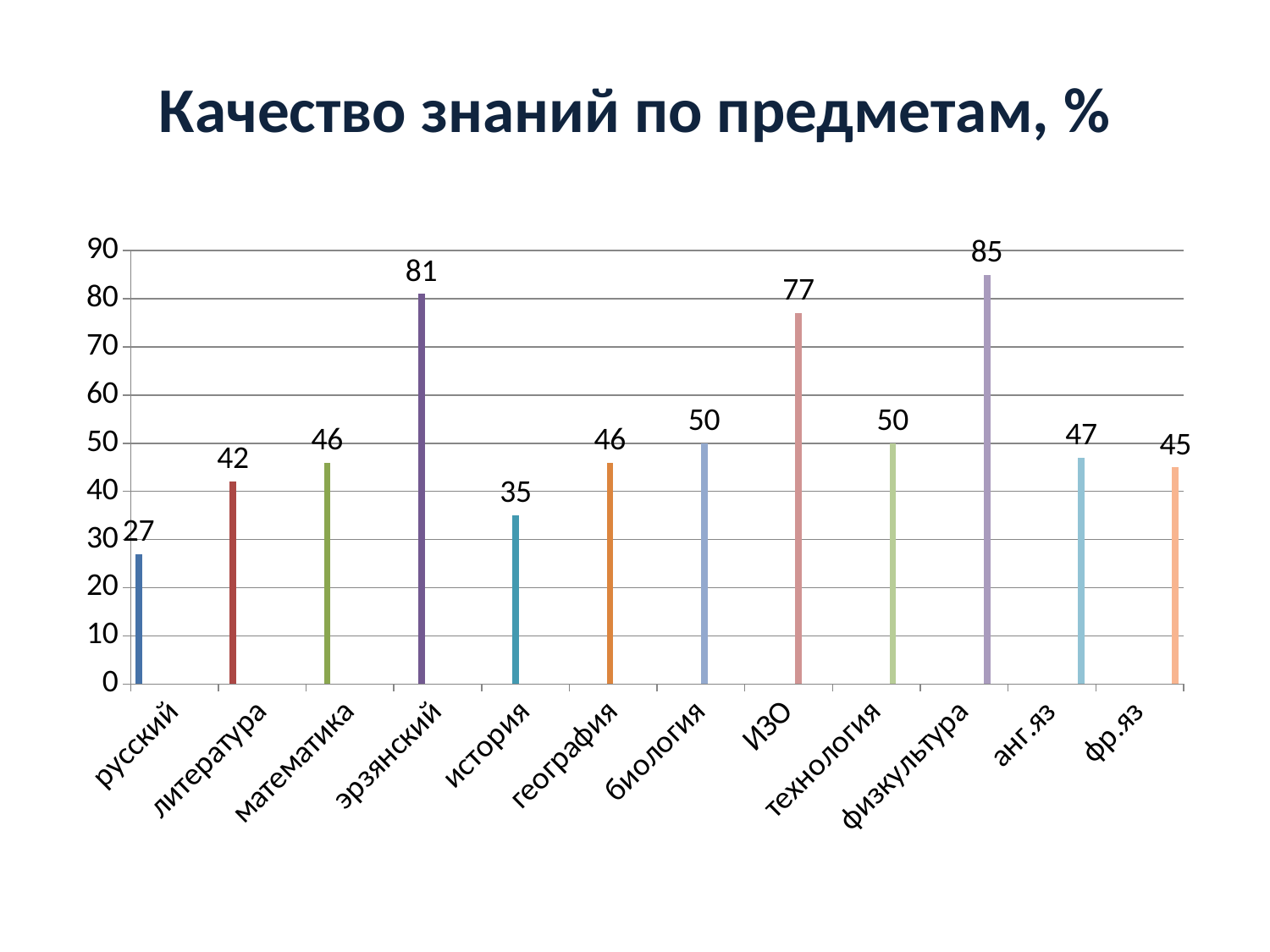

# Качество знаний по предметам, %

### Chart

| Category | Столбец1 | Столбец2 | Столбец3 | Столбец4 | Столбец5 | Столбец6 | Столбец7 | Столбец8 | Столбец9 | Столбец10 | Столбец11 | Столбец12 |
|---|---|---|---|---|---|---|---|---|---|---|---|---|
| русский | 27.0 | None | None | None | None | None | None | None | None | None | None | None |
| литература | None | 42.0 | None | None | None | None | None | None | None | None | None | None |
| математика | None | None | 46.0 | None | None | None | None | None | None | None | None | None |
| эрзянский | None | None | None | 81.0 | None | None | None | None | None | None | None | None |
| история | None | None | None | None | 35.0 | None | None | None | None | None | None | None |
| география | None | None | None | None | None | 46.0 | None | None | None | None | None | None |
| биология | None | None | None | None | None | None | 50.0 | None | None | None | None | None |
| ИЗО | None | None | None | None | None | None | None | 77.0 | None | None | None | None |
| технология | None | None | None | None | None | None | None | None | 50.0 | None | None | None |
| физкультура | None | None | None | None | None | None | None | None | None | 85.0 | None | None |
| анг.яз | None | None | None | None | None | None | None | None | None | None | 47.0 | None |
| фр.яз | None | None | None | None | None | None | None | None | None | None | None | 45.0 |